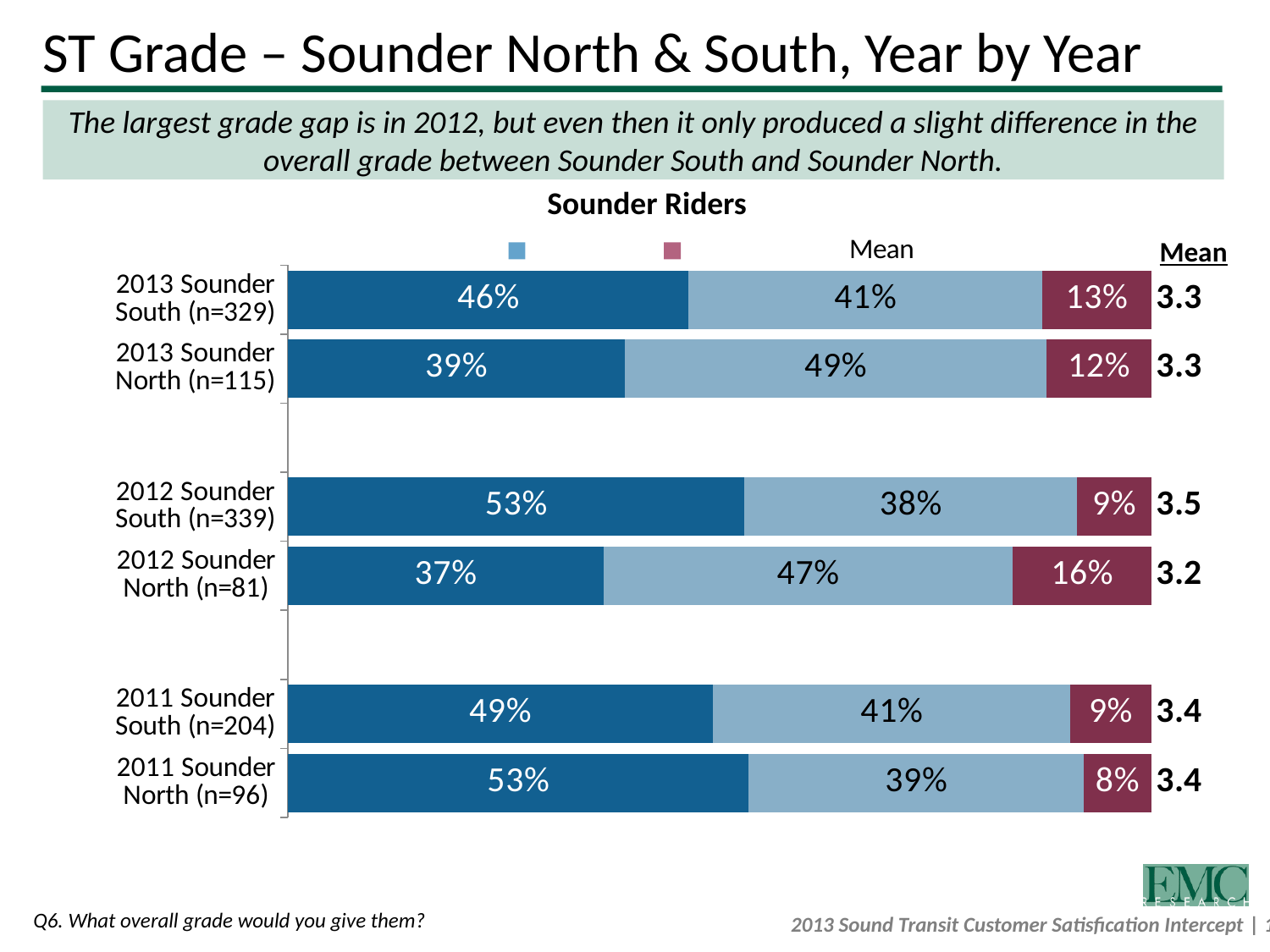

# ST Grade – Sounder North & South, Year by Year
The largest grade gap is in 2012, but even then it only produced a slight difference in the overall grade between Sounder South and Sounder North.
Sounder Riders
Mean

### Chart

| Category | A |   | B |    | C or lower | Mean |
|---|---|---|---|---|---|---|
| 2013 Sounder South (n=329) | 0.4644995317533246 | None | 0.40936341264962034 | None | 0.1261370555970537 | 3.32 |
| 2013 Sounder North (n=115) | 0.3902031063321376 | None | 0.4886499402628422 | None | 0.12114695340501776 | 3.27 |
|  | None | None | None | None | None | None |
| 2012 Sounder South (n=339) | 0.5290837074071955 | None | 0.38486977649272414 | None | 0.08604651610007936 | 3.4503637264065277 |
| 2012 Sounder North (n=81) | 0.3656058116405781 | None | 0.4741272449479665 | None | 0.16026694341145628 | 3.230155912546967 |
|  | None | None | None | None | None | None |
| 2011 Sounder South (n=204) | 0.4924732138441989 | None | 0.41395878086128596 | None | 0.09356800529451723 | 3.3989052085496803 |
| 2011 Sounder North (n=96) | 0.5338120253535251 | None | 0.38808522633363673 | None | 0.0781027483128385 | 3.4446529191024666 |
Q6. What overall grade would you give them?